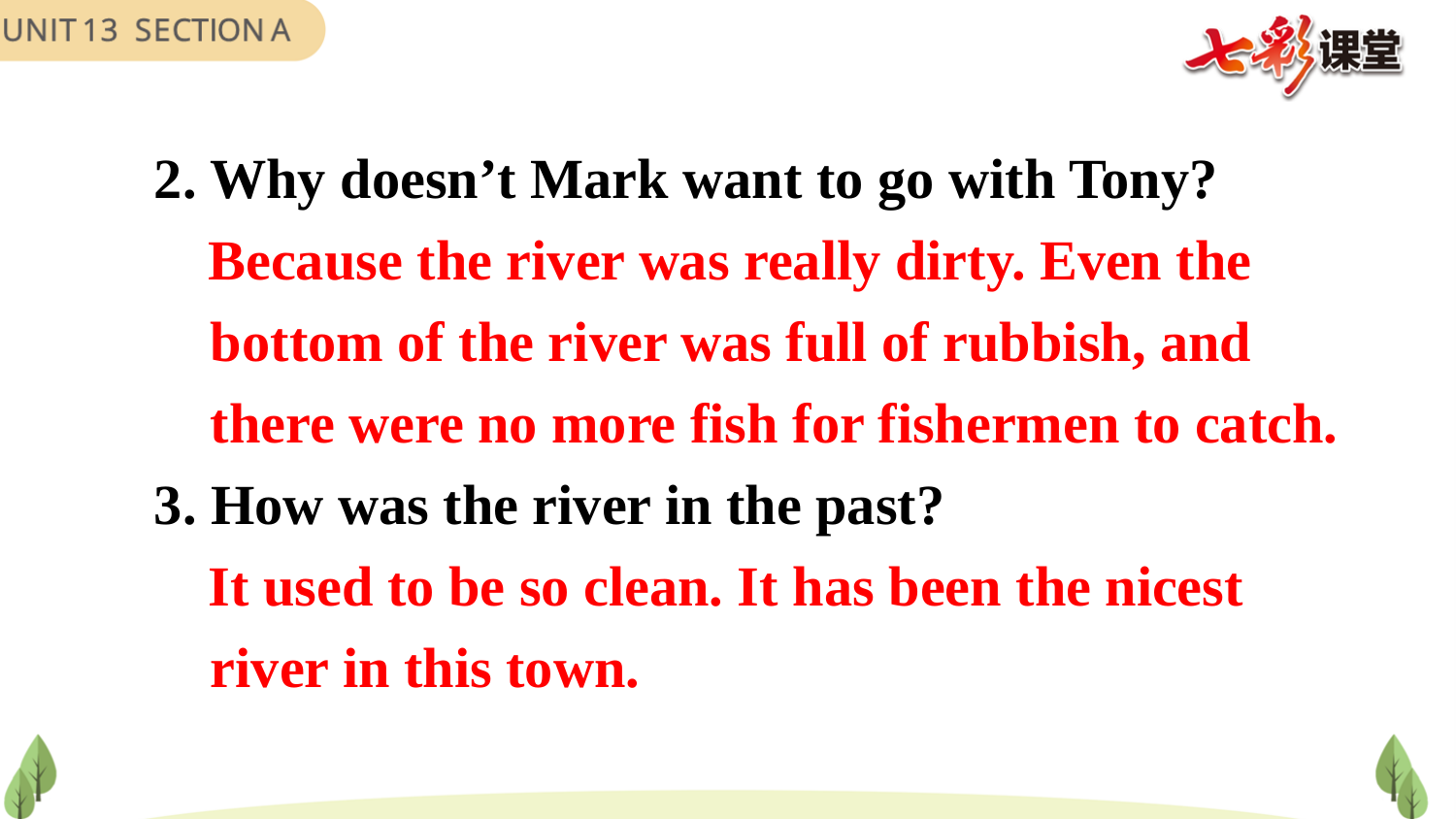

2. Why doesn’t Mark want to go with Tony?
    Because the river was really dirty. Even the
    bottom of the river was full of rubbish, and
    there were no more fish for fishermen to catch.
3. How was the river in the past?
    It used to be so clean. It has been the nicest
    river in this town.